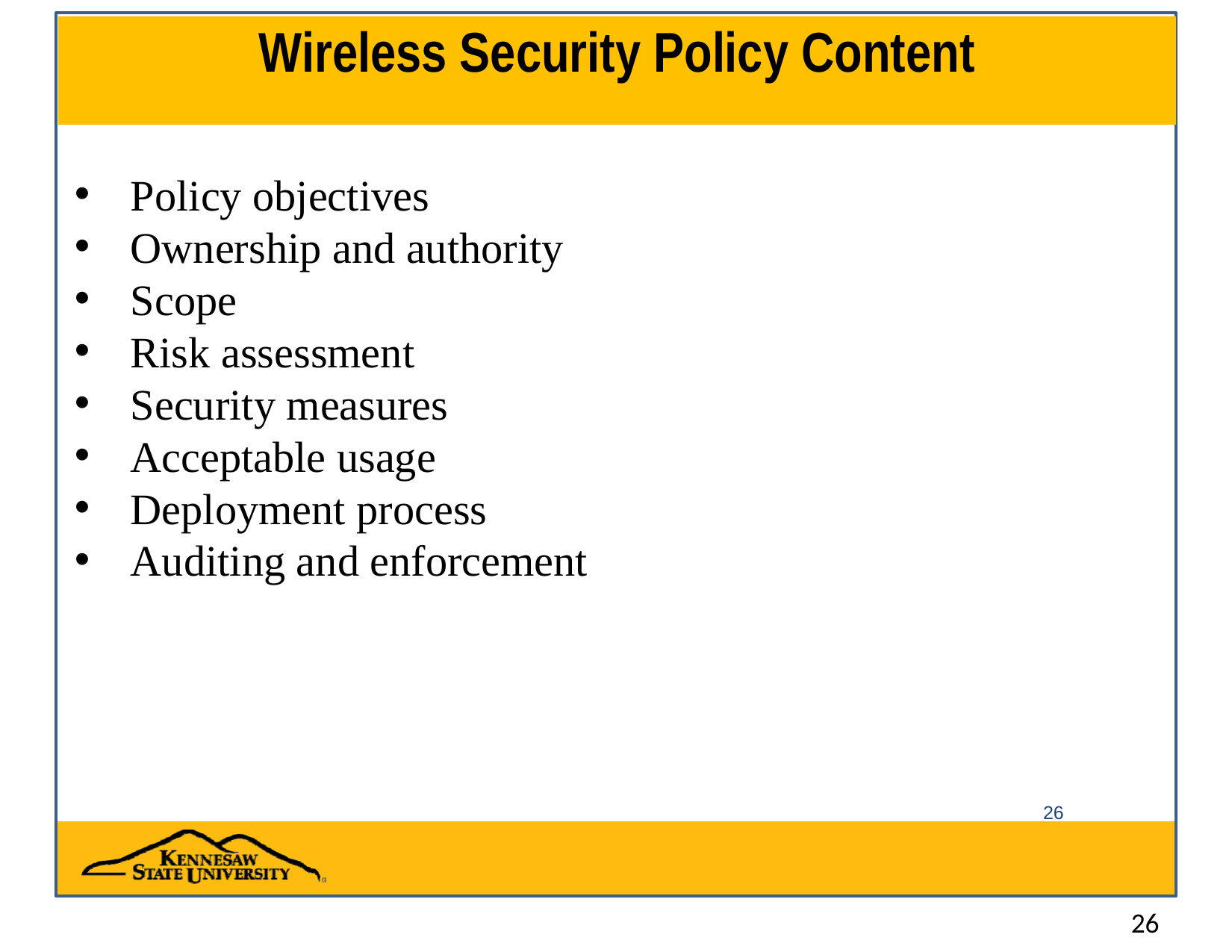

# Wireless Security Policy Content
Policy objectives
Ownership and authority
Scope
Risk assessment
Security measures
Acceptable usage
Deployment process
Auditing and enforcement
26